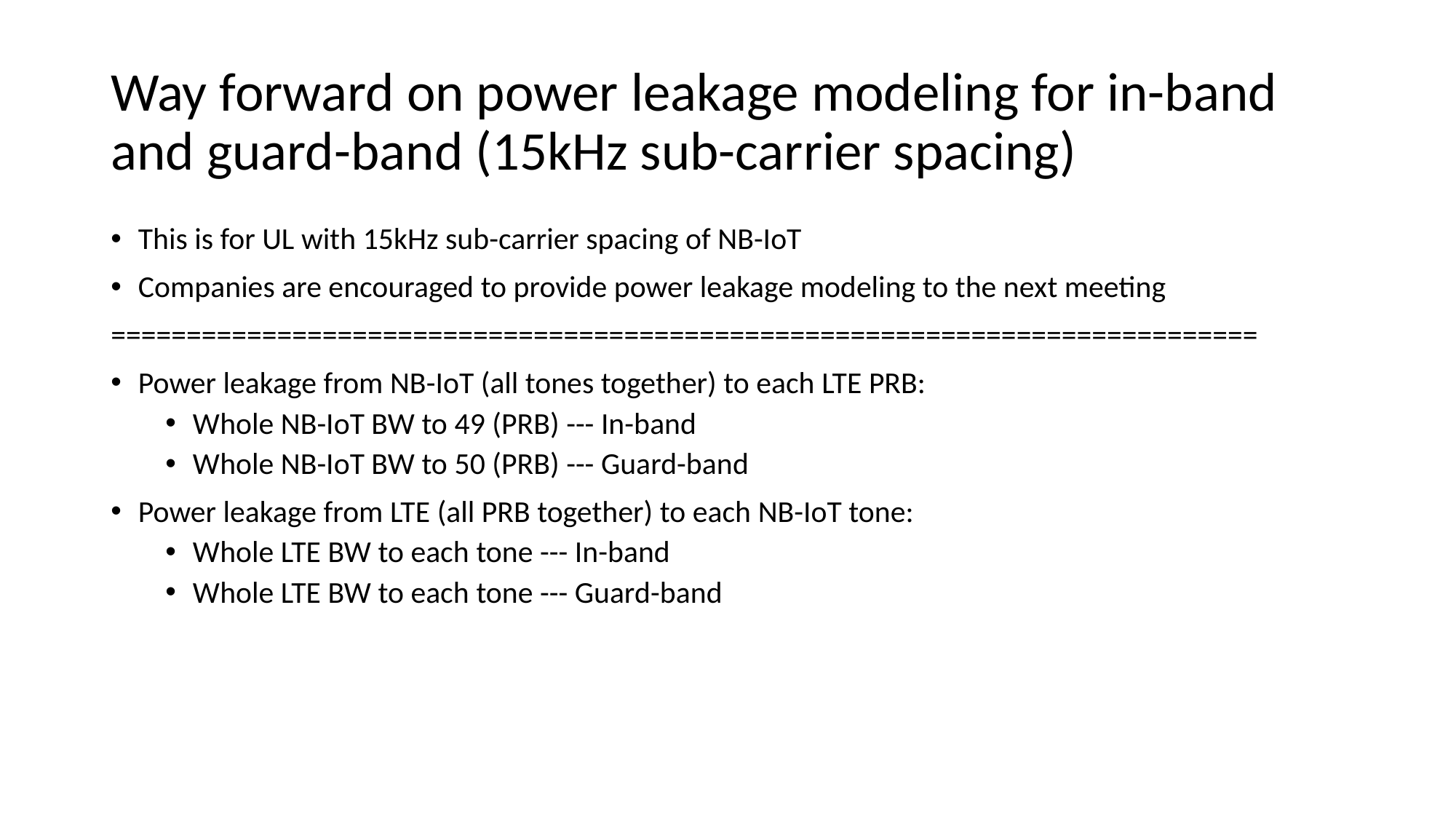

# Way forward on power leakage modeling for in-band and guard-band (15kHz sub-carrier spacing)
This is for UL with 15kHz sub-carrier spacing of NB-IoT
Companies are encouraged to provide power leakage modeling to the next meeting
============================================================================
Power leakage from NB-IoT (all tones together) to each LTE PRB:
Whole NB-IoT BW to 49 (PRB) --- In-band
Whole NB-IoT BW to 50 (PRB) --- Guard-band
Power leakage from LTE (all PRB together) to each NB-IoT tone:
Whole LTE BW to each tone --- In-band
Whole LTE BW to each tone --- Guard-band